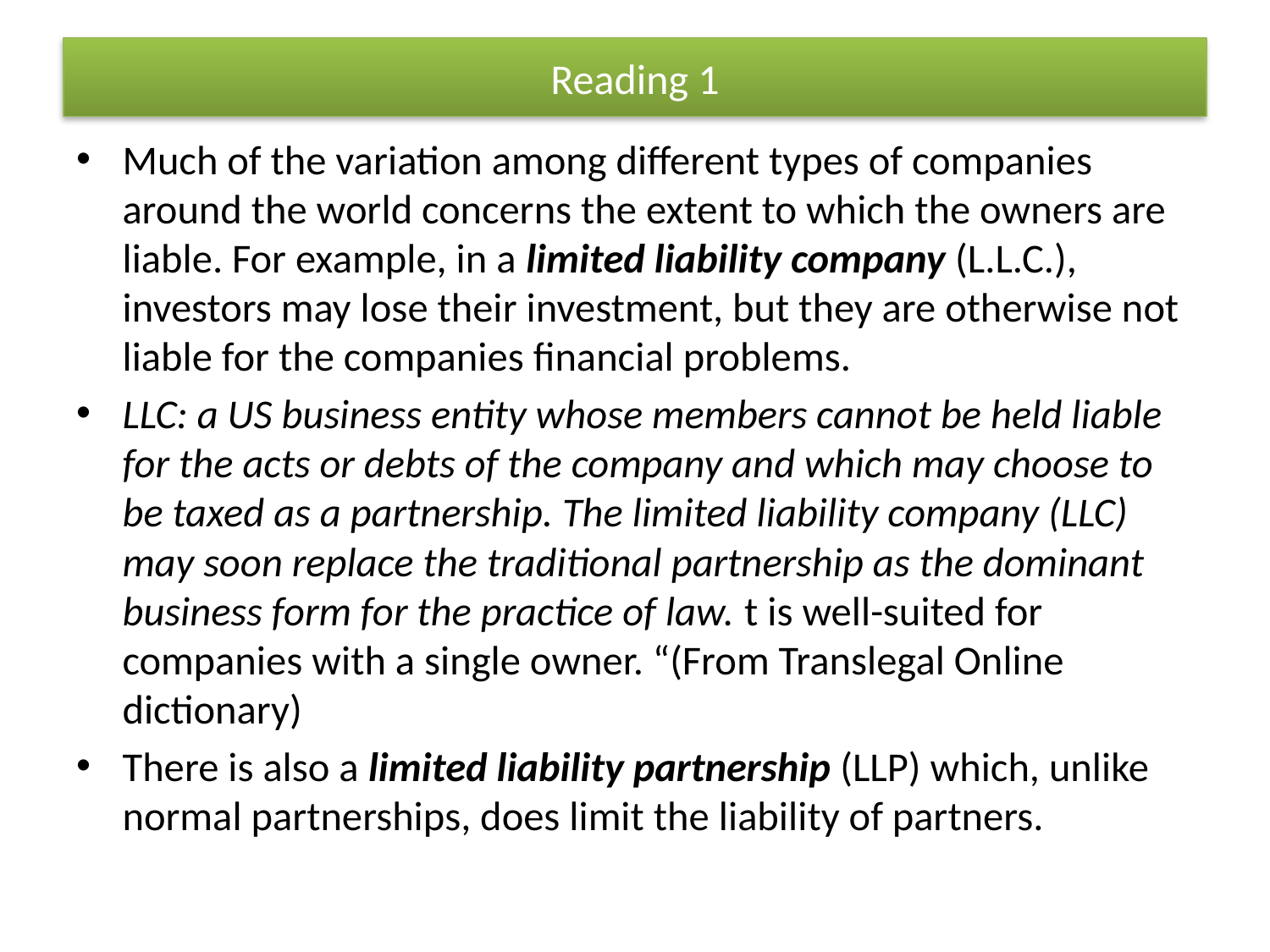

# Reading 1
Much of the variation among different types of companies around the world concerns the extent to which the owners are liable. For example, in a limited liability company (L.L.C.), investors may lose their investment, but they are otherwise not liable for the companies financial problems.
LLC: a US business entity whose members cannot be held liable for the acts or debts of the company and which may choose to be taxed as a partnership. The limited liability company (LLC) may soon replace the traditional partnership as the dominant business form for the practice of law. t is well-suited for companies with a single owner. “(From Translegal Online dictionary)
There is also a limited liability partnership (LLP) which, unlike normal partnerships, does limit the liability of partners.